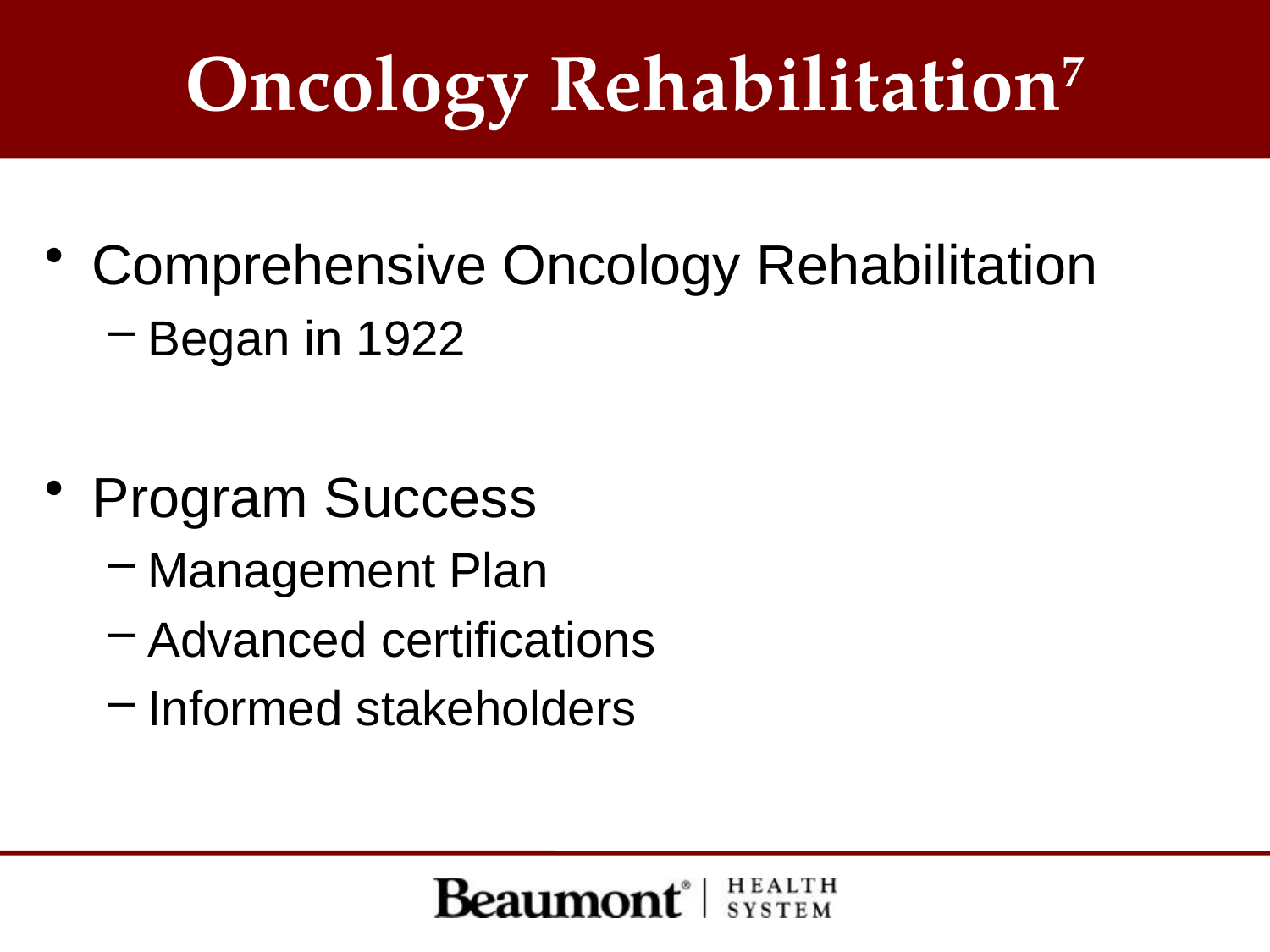

Oncology Rehabilitation7
Comprehensive Oncology Rehabilitation
Began in 1922

Program Success
Management Plan
Advanced certifications
Informed stakeholders